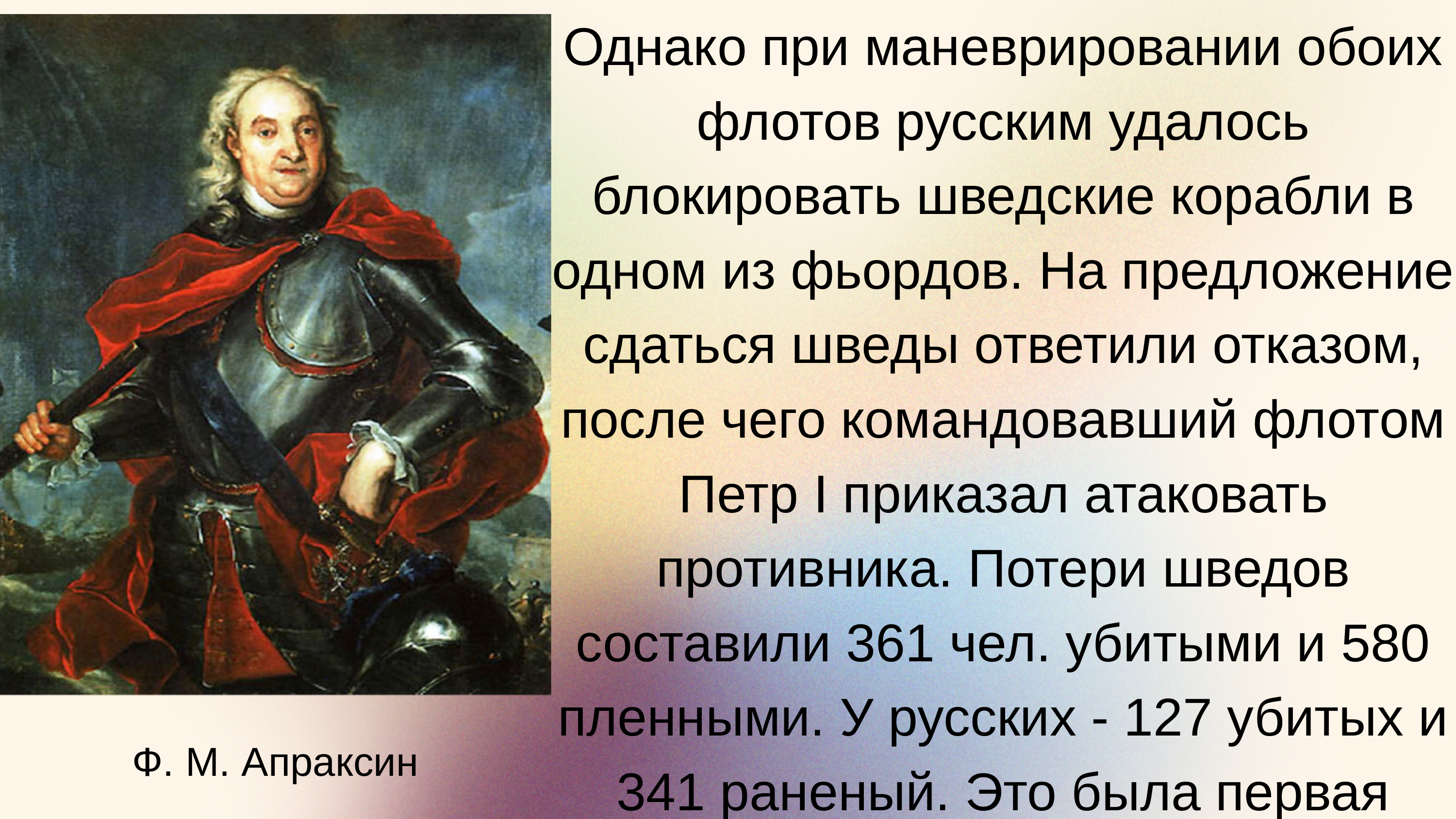

Однако при маневрировании обоих флотов русским удалось блокировать шведские корабли в одном из фьордов. На предложение сдаться шведы ответили отказом, после чего командовавший флотом Петр I приказал атаковать противника. Потери шведов составили 361 чел. убитыми и 580 пленными. У русских - 127 убитых и 341 раненый. Это была первая победа молодого русского флота над сильным шведским флотом.

Ф. М. Апраксин